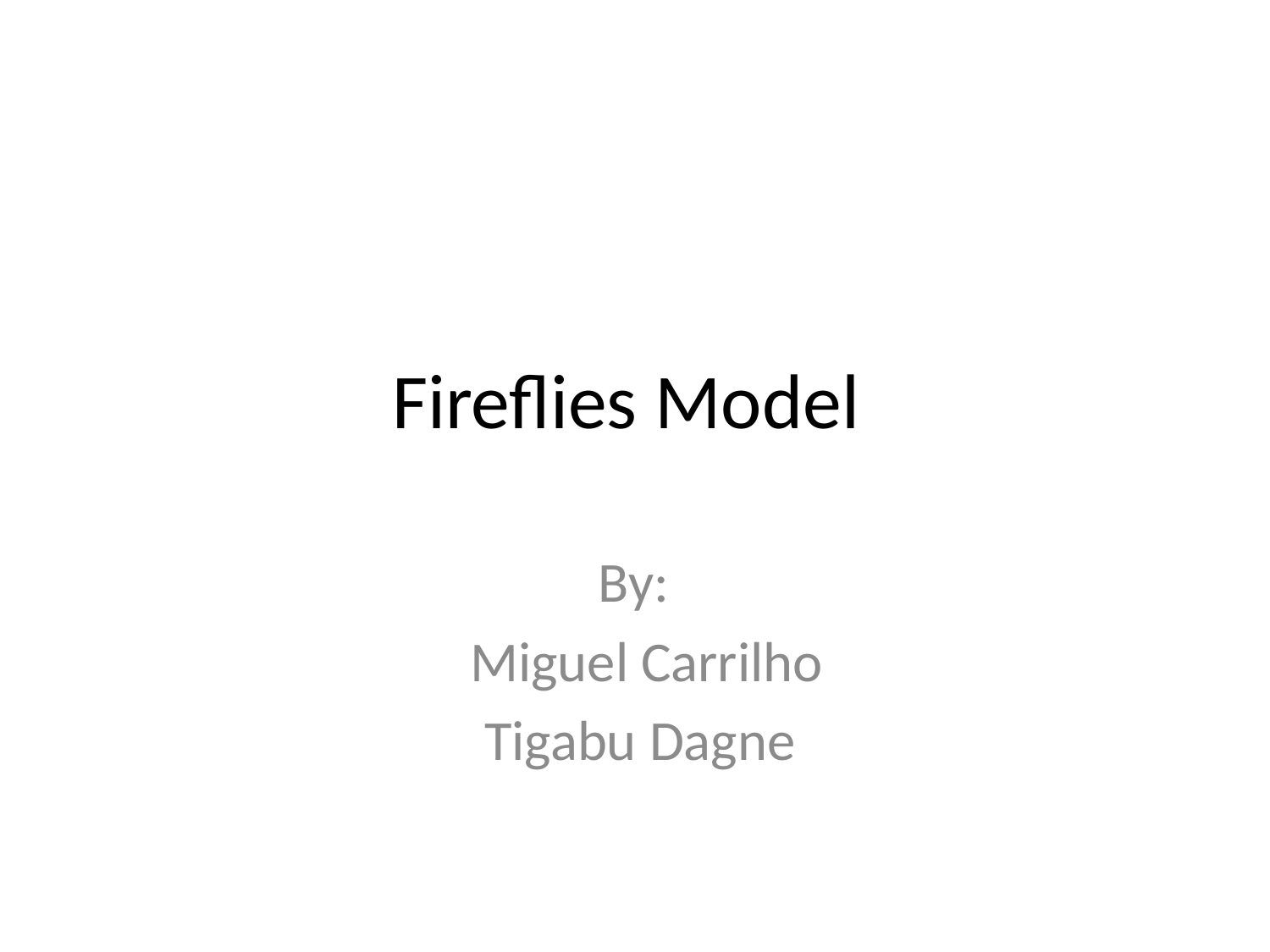

# Fireflies Model
By:
 Miguel Carrilho
Tigabu Dagne